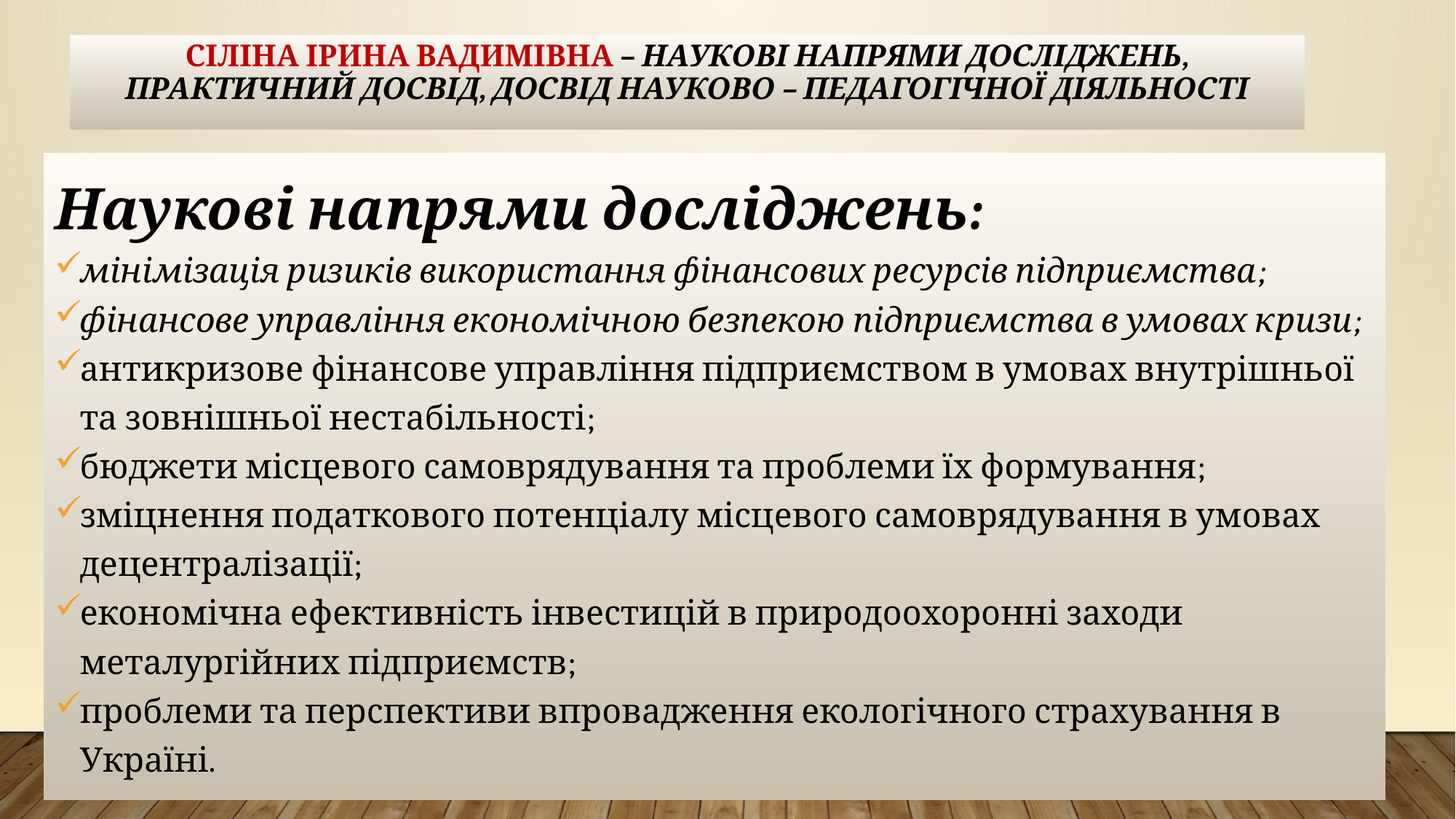

# СІЛІНА ІРИНА ВАДИМІВНА – наукові напрями досліджень, практичний досвід, досвід науково – педагогічної діяльності
Наукові напрями досліджень:
мінімізація ризиків використання фінансових ресурсів підприємства;
фінансове управління економічною безпекою підприємства в умовах кризи;
антикризове фінансове управління підприємством в умовах внутрішньої та зовнішньої нестабільності;
бюджети місцевого самоврядування та проблеми їх формування;
зміцнення податкового потенціалу місцевого самоврядування в умовах децентралізації;
економічна ефективність інвестицій в природоохоронні заходи металургійних підприємств;
проблеми та перспективи впровадження екологічного страхування в Україні.